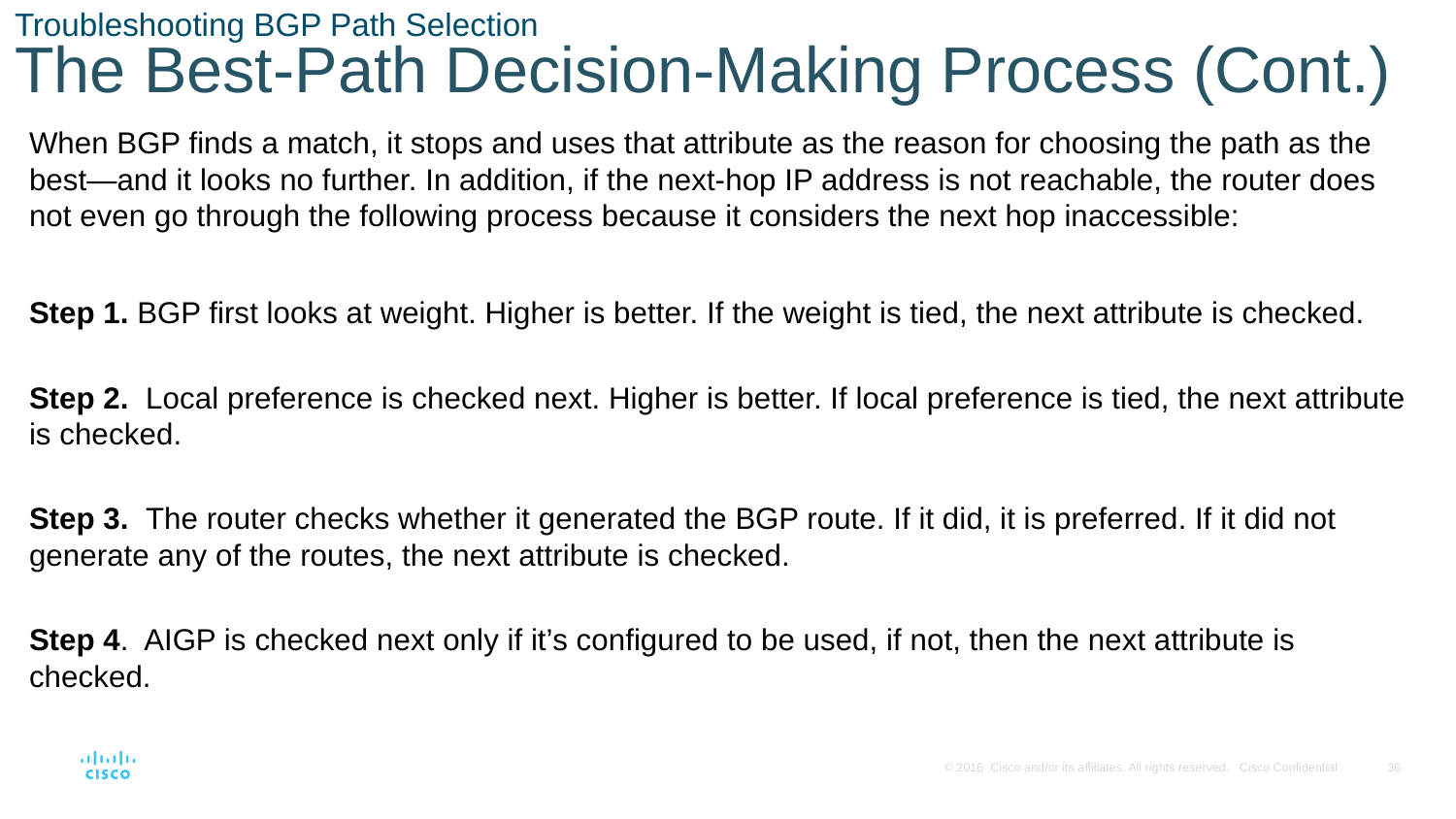

# Troubleshooting BGP Path Selection The Best-Path Decision-Making Process (Cont.)
When BGP finds a match, it stops and uses that attribute as the reason for choosing the path as the best—and it looks no further. In addition, if the next-hop IP address is not reachable, the router does not even go through the following process because it considers the next hop inaccessible:

Step 1. BGP first looks at weight. Higher is better. If the weight is tied, the next attribute is checked.

Step 2.  Local preference is checked next. Higher is better. If local preference is tied, the next attribute is checked.

Step 3.  The router checks whether it generated the BGP route. If it did, it is preferred. If it did not generate any of the routes, the next attribute is checked.

Step 4.  AIGP is checked next only if it’s configured to be used, if not, then the next attribute is checked.